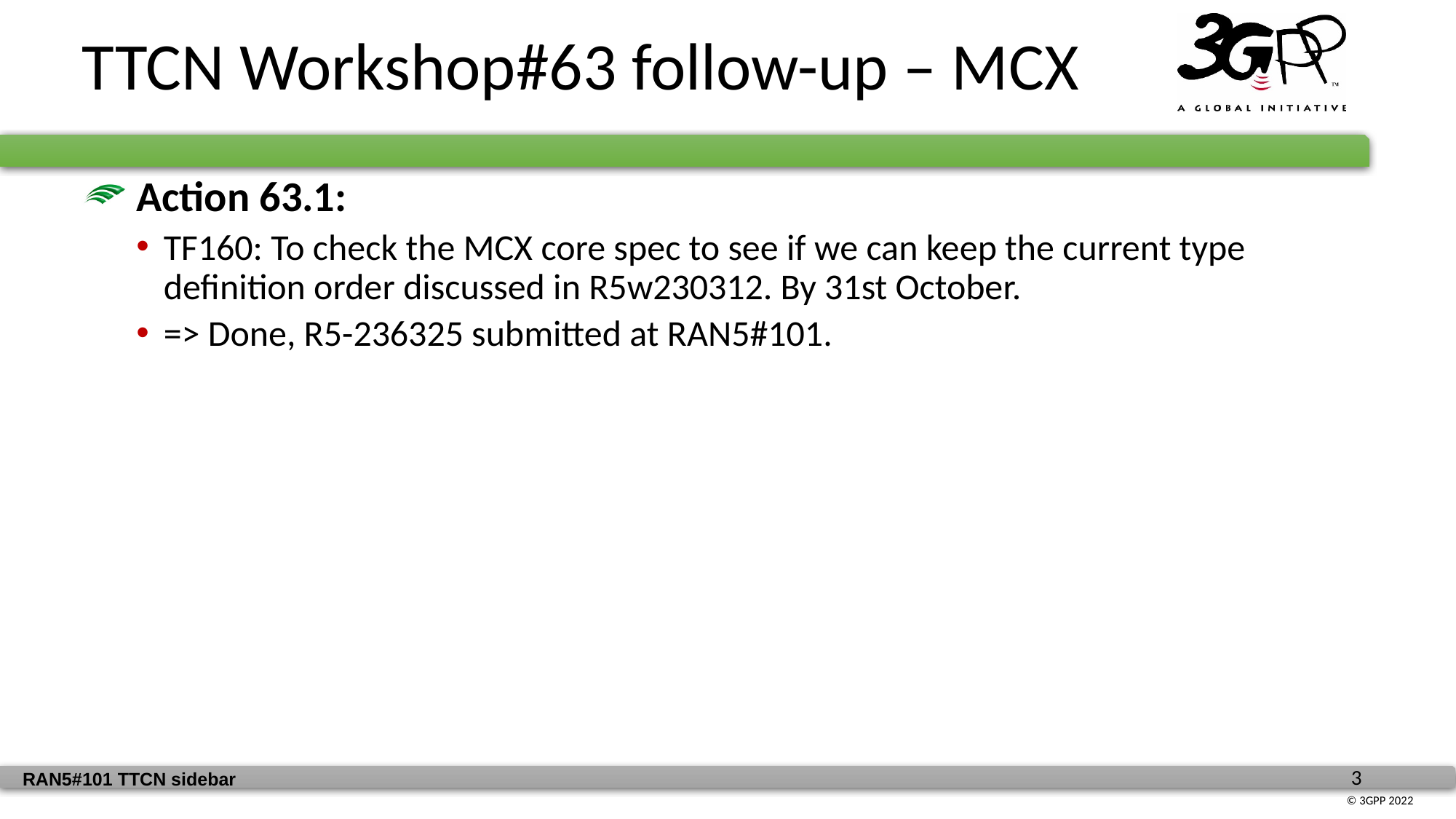

TTCN Workshop#63 follow-up – MCX
 Action 63.1:
TF160: To check the MCX core spec to see if we can keep the current type definition order discussed in R5w230312. By 31st October.
=> Done, R5-236325 submitted at RAN5#101.